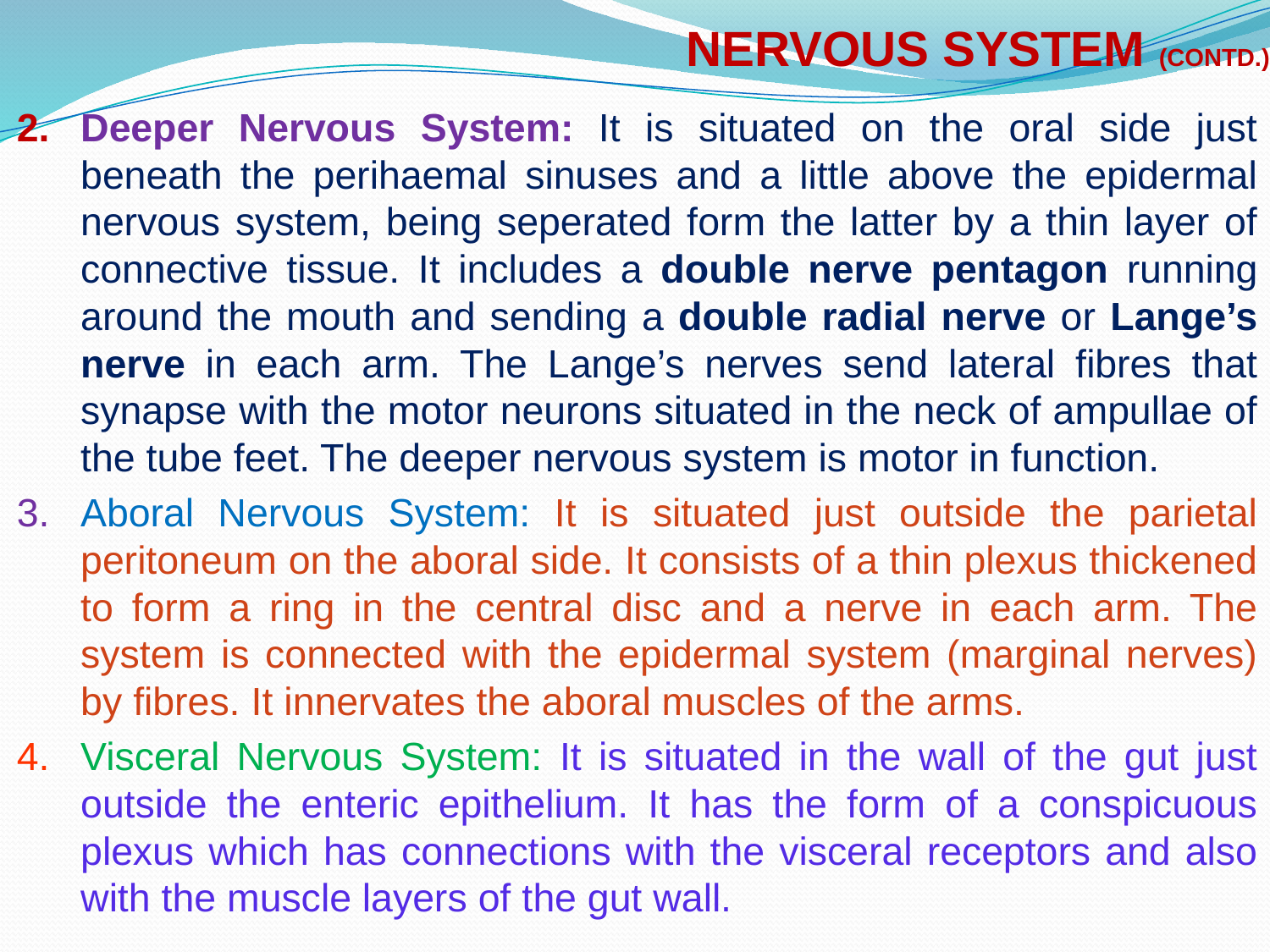

# NERVOUS SYSTEM (CONTD.)
Deeper Nervous System: It is situated on the oral side just beneath the perihaemal sinuses and a little above the epidermal nervous system, being seperated form the latter by a thin layer of connective tissue. It includes a double nerve pentagon running around the mouth and sending a double radial nerve or Lange’s nerve in each arm. The Lange’s nerves send lateral fibres that synapse with the motor neurons situated in the neck of ampullae of the tube feet. The deeper nervous system is motor in function.
Aboral Nervous System: It is situated just outside the parietal peritoneum on the aboral side. It consists of a thin plexus thickened to form a ring in the central disc and a nerve in each arm. The system is connected with the epidermal system (marginal nerves) by fibres. It innervates the aboral muscles of the arms.
Visceral Nervous System: It is situated in the wall of the gut just outside the enteric epithelium. It has the form of a conspicuous plexus which has connections with the visceral receptors and also with the muscle layers of the gut wall.